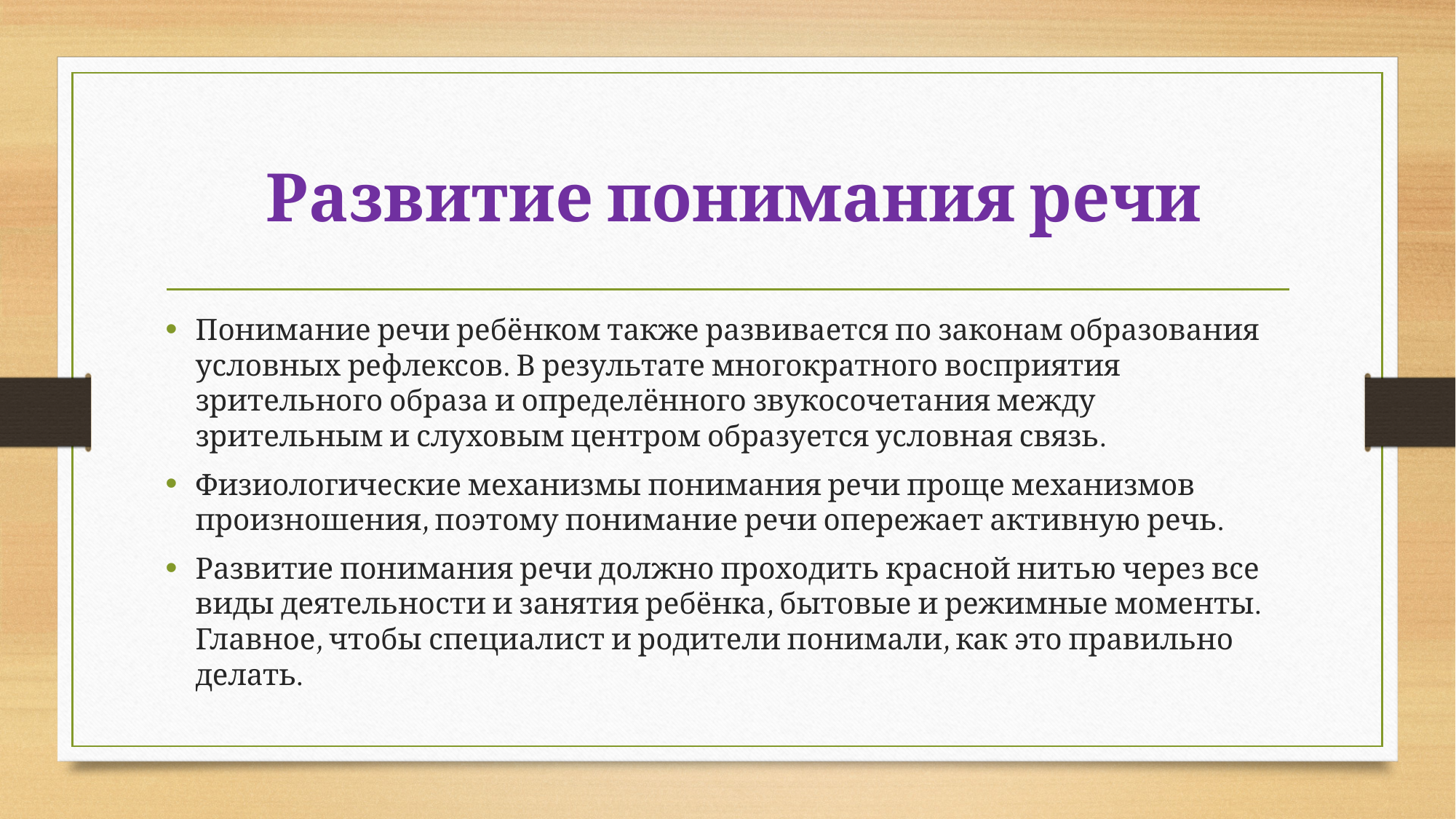

# Развитие понимания речи
Понимание речи ребёнком также развивается по законам образования условных рефлексов. В результате многократного восприятия зрительного образа и определённого звукосочетания между зрительным и слуховым центром образуется условная связь.
Физиологические механизмы понимания речи проще механизмов произношения, поэтому понимание речи опережает активную речь.
Развитие понимания речи должно проходить красной нитью через все виды деятельности и занятия ребёнка, бытовые и режимные моменты. Главное, чтобы специалист и родители понимали, как это правильно делать.